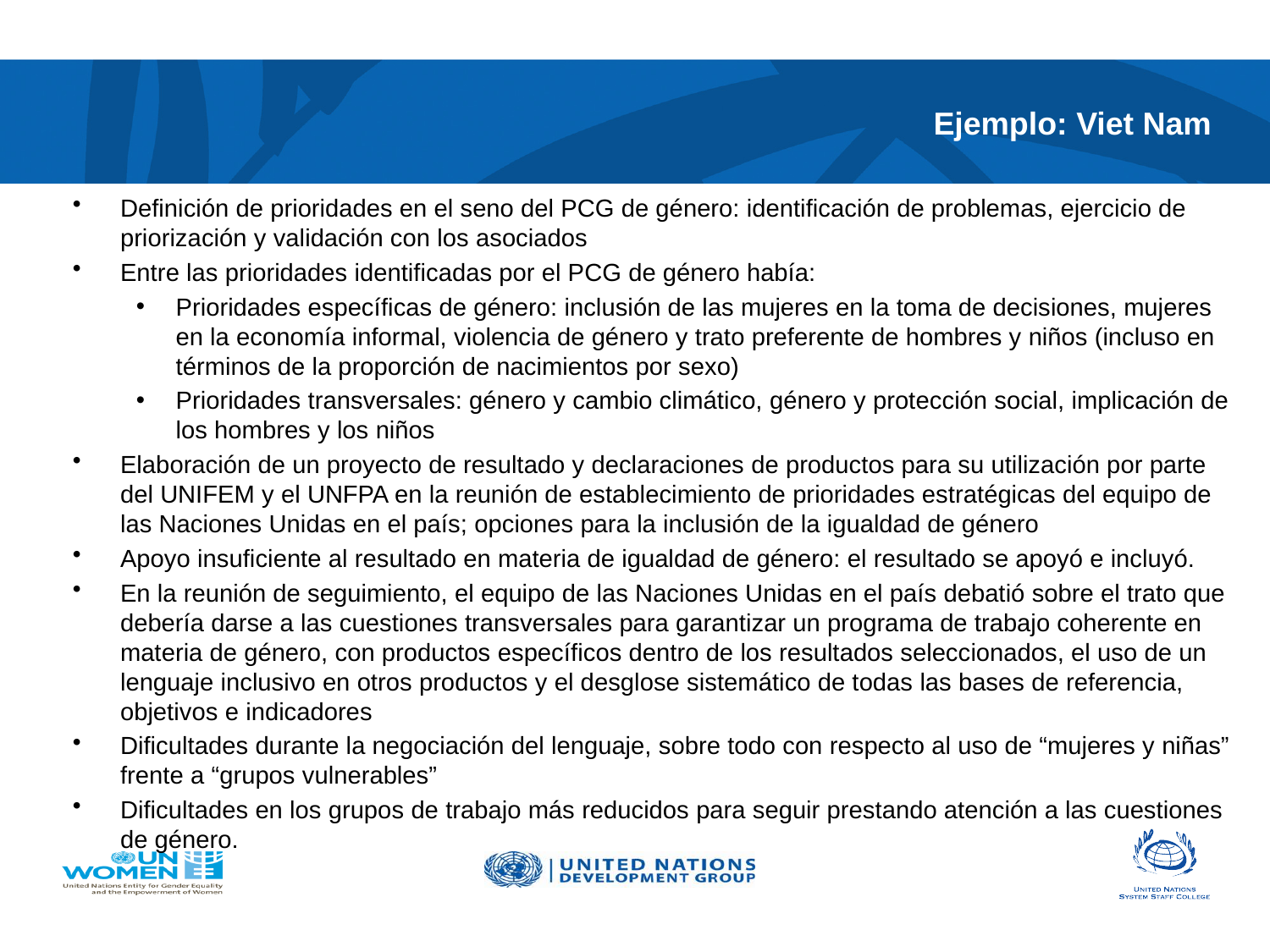

# Ejemplo: Viet Nam
Definición de prioridades en el seno del PCG de género: identificación de problemas, ejercicio de priorización y validación con los asociados
Entre las prioridades identificadas por el PCG de género había:
Prioridades específicas de género: inclusión de las mujeres en la toma de decisiones, mujeres en la economía informal, violencia de género y trato preferente de hombres y niños (incluso en términos de la proporción de nacimientos por sexo)
Prioridades transversales: género y cambio climático, género y protección social, implicación de los hombres y los niños
Elaboración de un proyecto de resultado y declaraciones de productos para su utilización por parte del UNIFEM y el UNFPA en la reunión de establecimiento de prioridades estratégicas del equipo de las Naciones Unidas en el país; opciones para la inclusión de la igualdad de género
Apoyo insuficiente al resultado en materia de igualdad de género: el resultado se apoyó e incluyó.
En la reunión de seguimiento, el equipo de las Naciones Unidas en el país debatió sobre el trato que debería darse a las cuestiones transversales para garantizar un programa de trabajo coherente en materia de género, con productos específicos dentro de los resultados seleccionados, el uso de un lenguaje inclusivo en otros productos y el desglose sistemático de todas las bases de referencia, objetivos e indicadores
Dificultades durante la negociación del lenguaje, sobre todo con respecto al uso de “mujeres y niñas” frente a “grupos vulnerables”
Dificultades en los grupos de trabajo más reducidos para seguir prestando atención a las cuestiones de género.